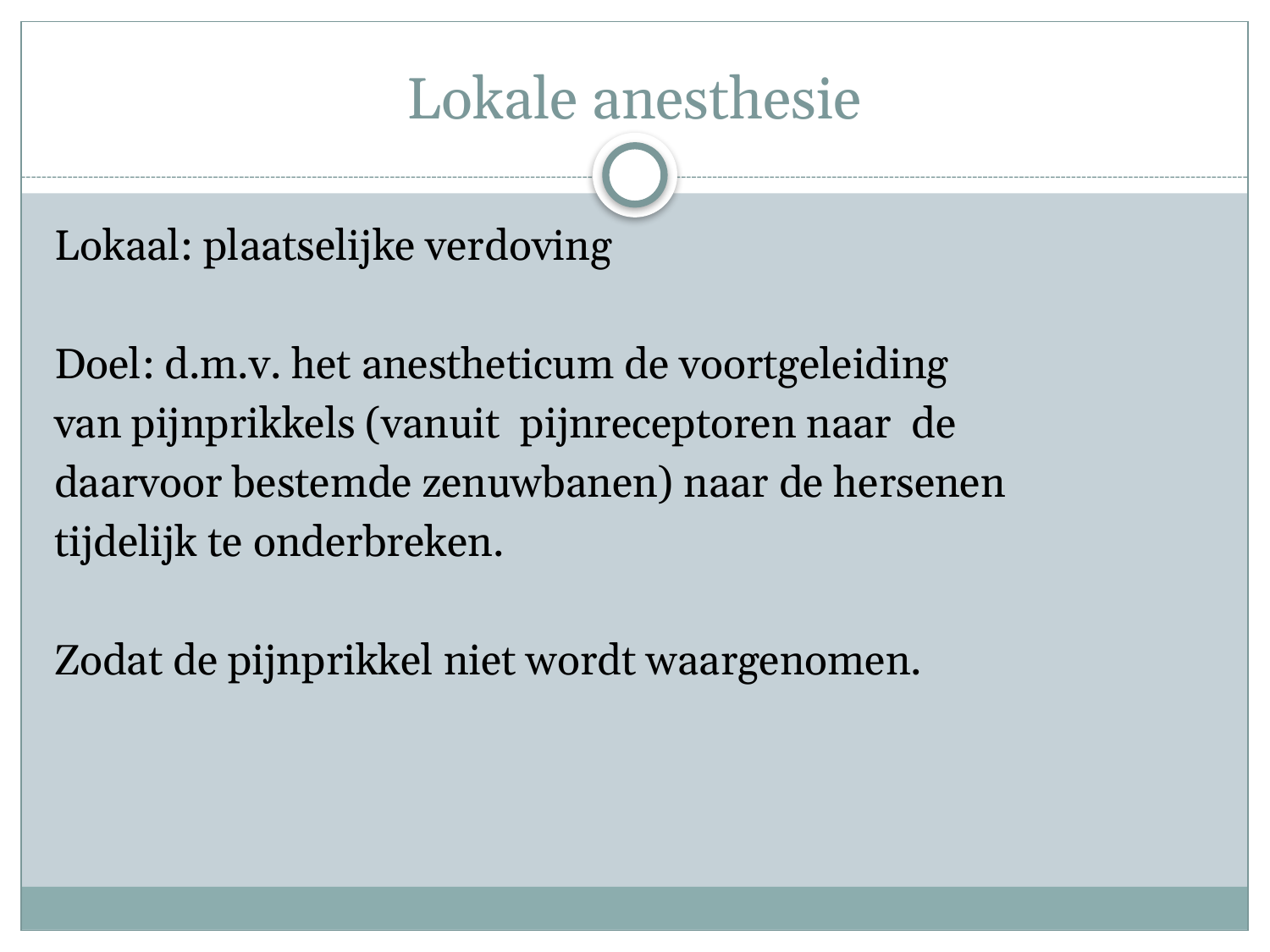

# Lokale anesthesie
Lokaal: plaatselijke verdoving

Doel: d.m.v. het anestheticum de voortgeleiding
van pijnprikkels (vanuit  pijnreceptoren naar  de
daarvoor bestemde zenuwbanen) naar de hersenen
tijdelijk te onderbreken.

Zodat de pijnprikkel niet wordt waargenomen.